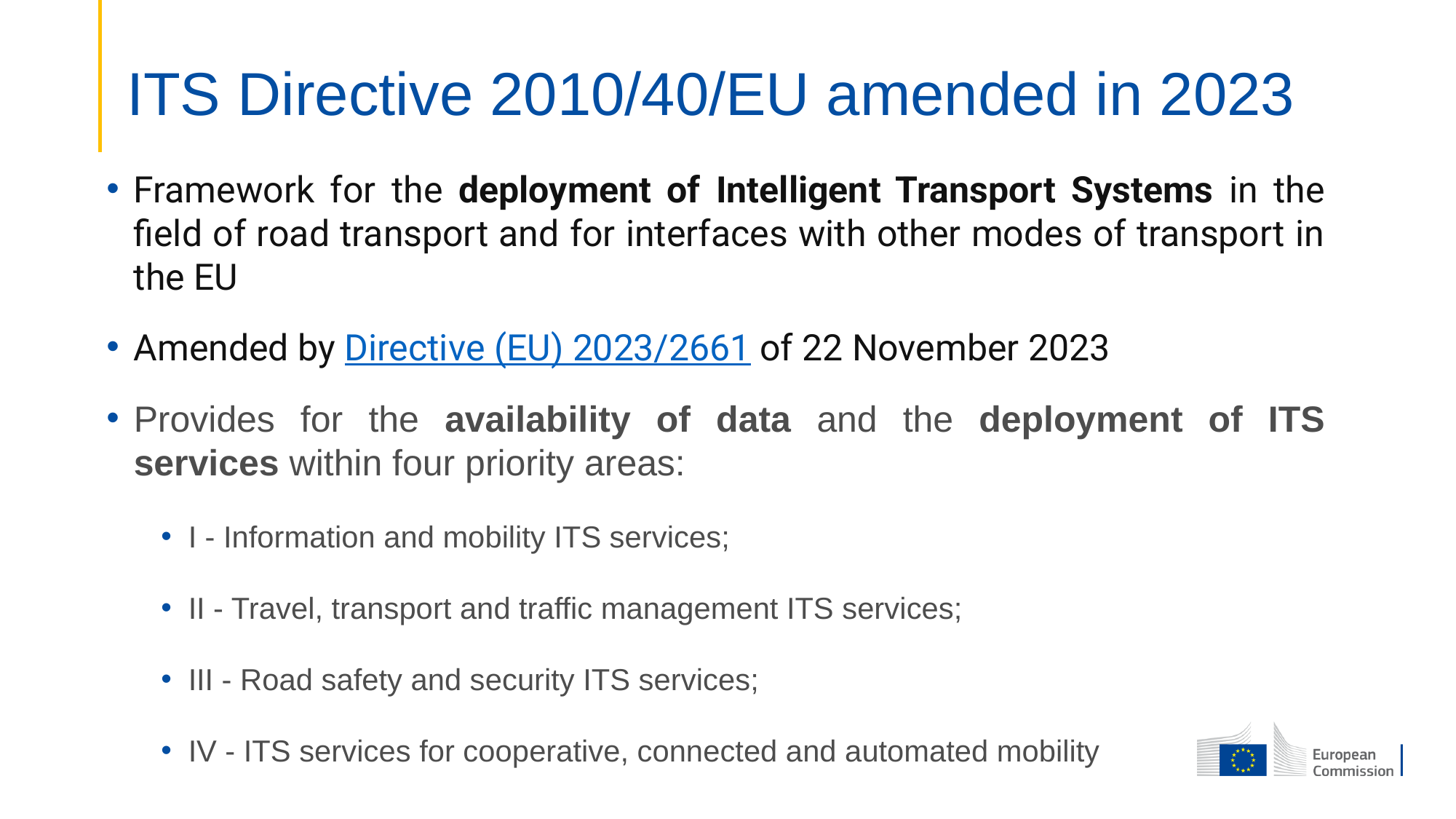

# ITS Directive 2010/40/EU amended in 2023
Framework for the deployment of Intelligent Transport Systems in the field of road transport and for interfaces with other modes of transport in the EU
Amended by Directive (EU) 2023/2661 of 22 November 2023
Provides for the availability of data and the deployment of ITS services within four priority areas:
I - Information and mobility ITS services;
II - Travel, transport and traffic management ITS services;
III - Road safety and security ITS services;
IV - ITS services for cooperative, connected and automated mobility